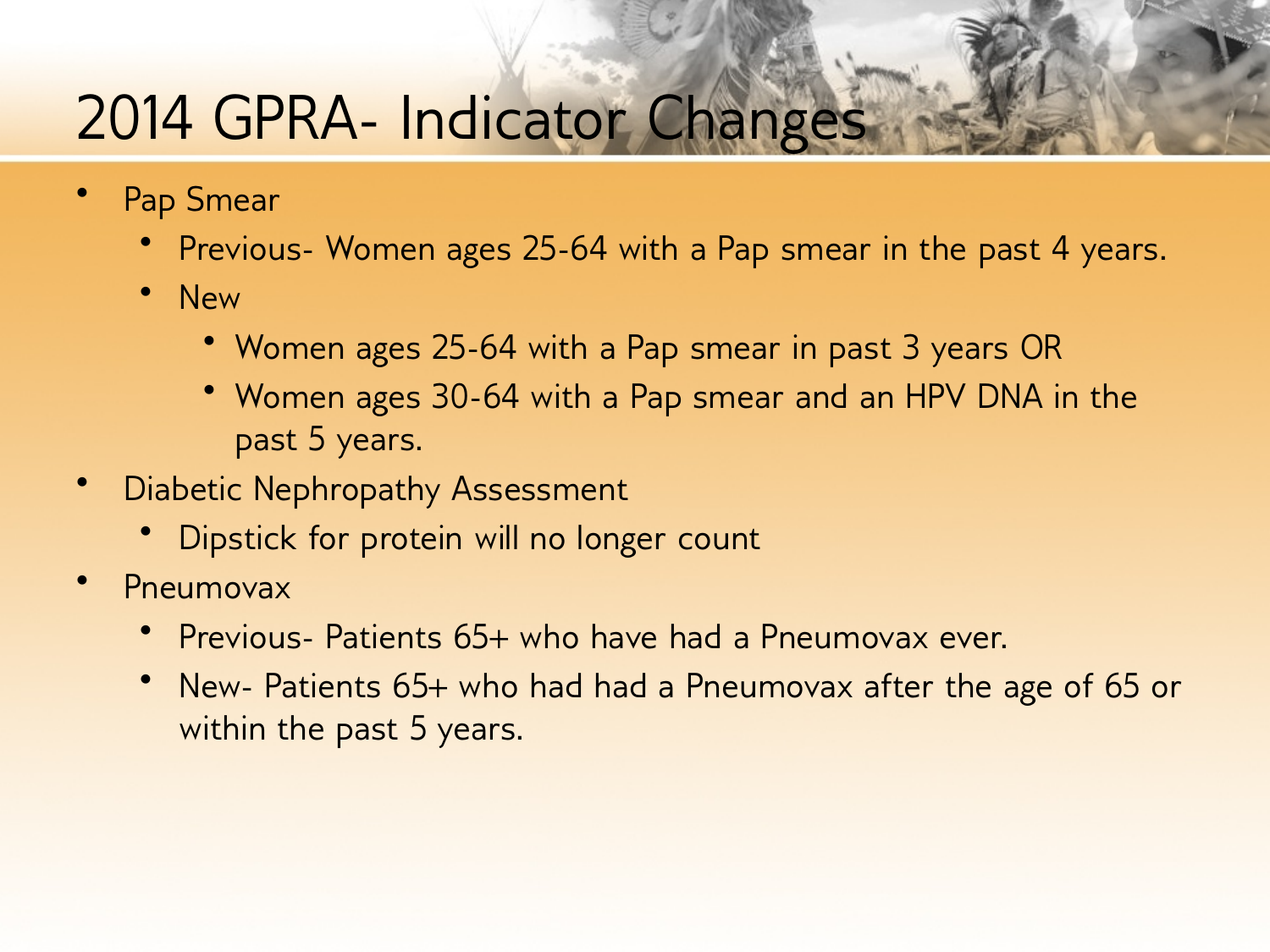

# 2014 GPRA- Indicator Changes
Pap Smear
Previous- Women ages 25-64 with a Pap smear in the past 4 years.
New
Women ages 25-64 with a Pap smear in past 3 years OR
Women ages 30-64 with a Pap smear and an HPV DNA in the past 5 years.
Diabetic Nephropathy Assessment
Dipstick for protein will no longer count
Pneumovax
Previous- Patients 65+ who have had a Pneumovax ever.
New- Patients 65+ who had had a Pneumovax after the age of 65 or within the past 5 years.